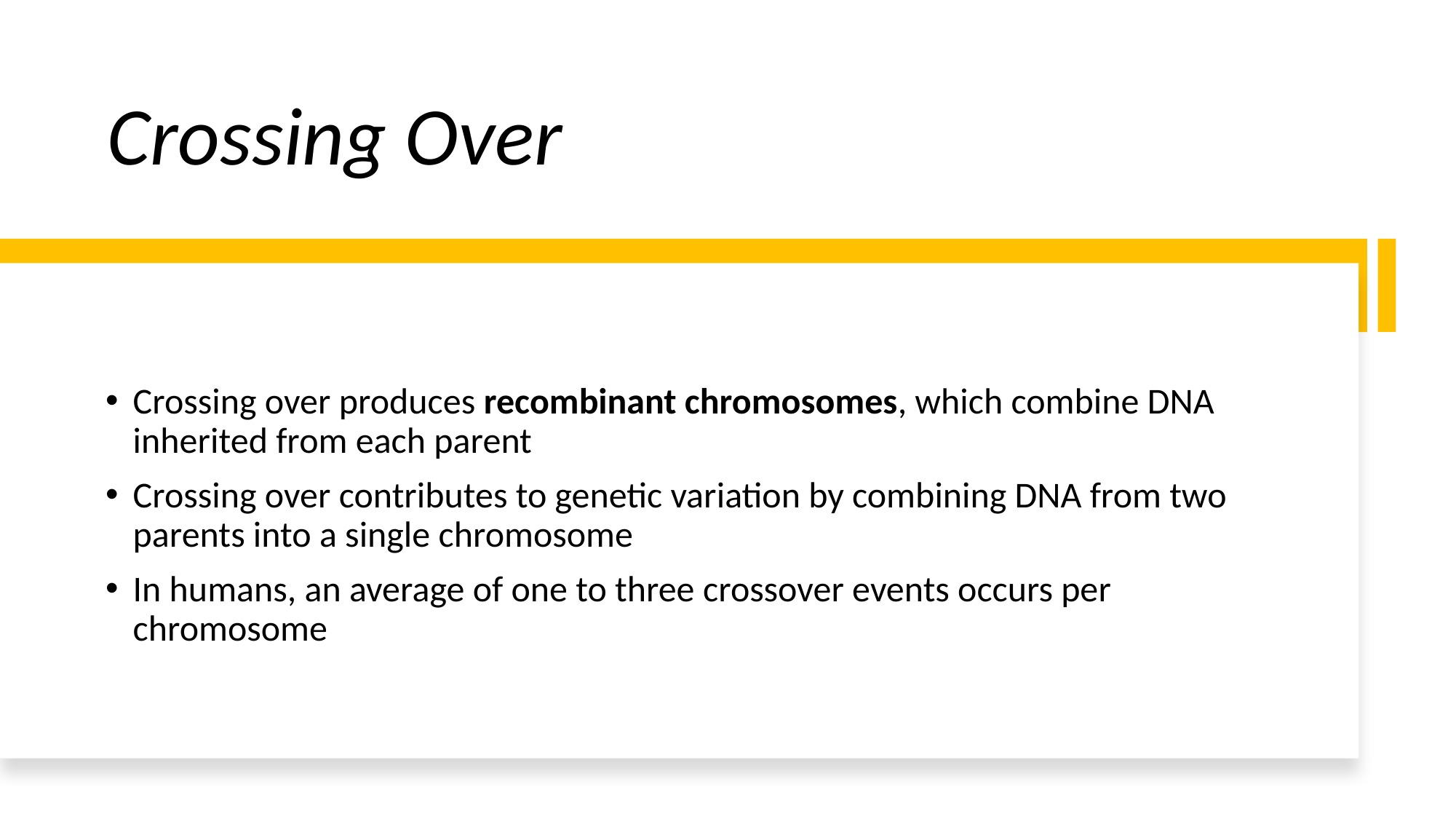

# Crossing Over

Crossing over produces recombinant chromosomes, which combine DNA inherited from each parent
Crossing over contributes to genetic variation by combining DNA from two parents into a single chromosome
In humans, an average of one to three crossover events occurs per chromosome